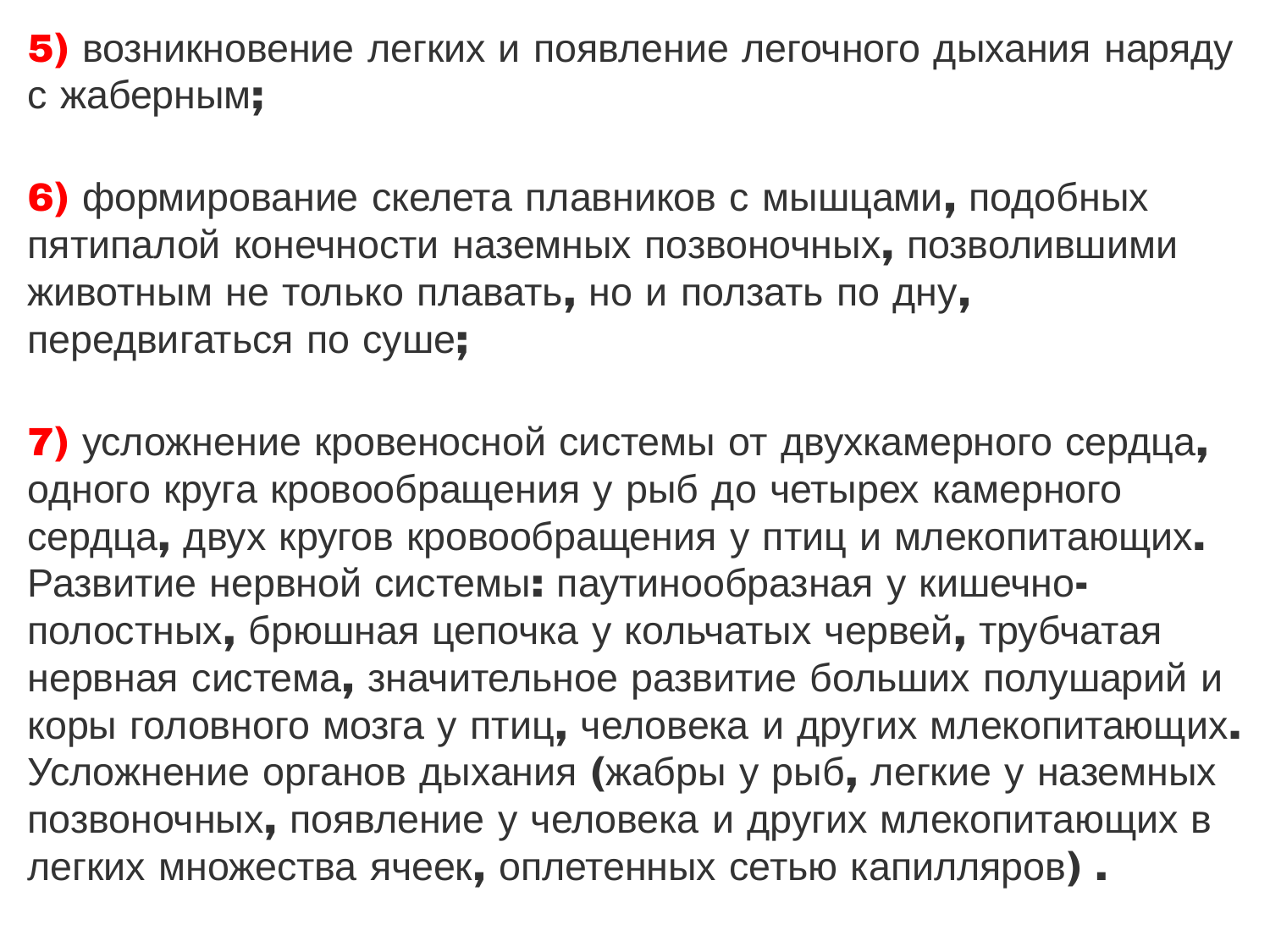

5) возникновение легких и появление легочного дыхания наряду с жаберным;
6) формирование скелета плавников с мышцами, подобных пятипалой конечности наземных позвоночных, позволившими животным не только плавать, но и ползать по дну, передвигаться по суше;
7) усложнение кровеносной системы от двухкамерного сердца, одного круга кровообращения у рыб до четырех камерного сердца, двух кругов кровообращения у птиц и млекопитающих. Развитие нервной системы: паутинообразная у кишечно-полостных, брюшная цепочка у кольчатых червей, трубчатая нервная система, значительное развитие больших полушарий и коры головного мозга у птиц, человека и других млекопитающих. Усложнение органов дыхания (жабры у рыб, легкие у наземных позвоночных, появление у человека и других млекопитающих в легких множества ячеек, оплетенных сетью капилляров) .

#